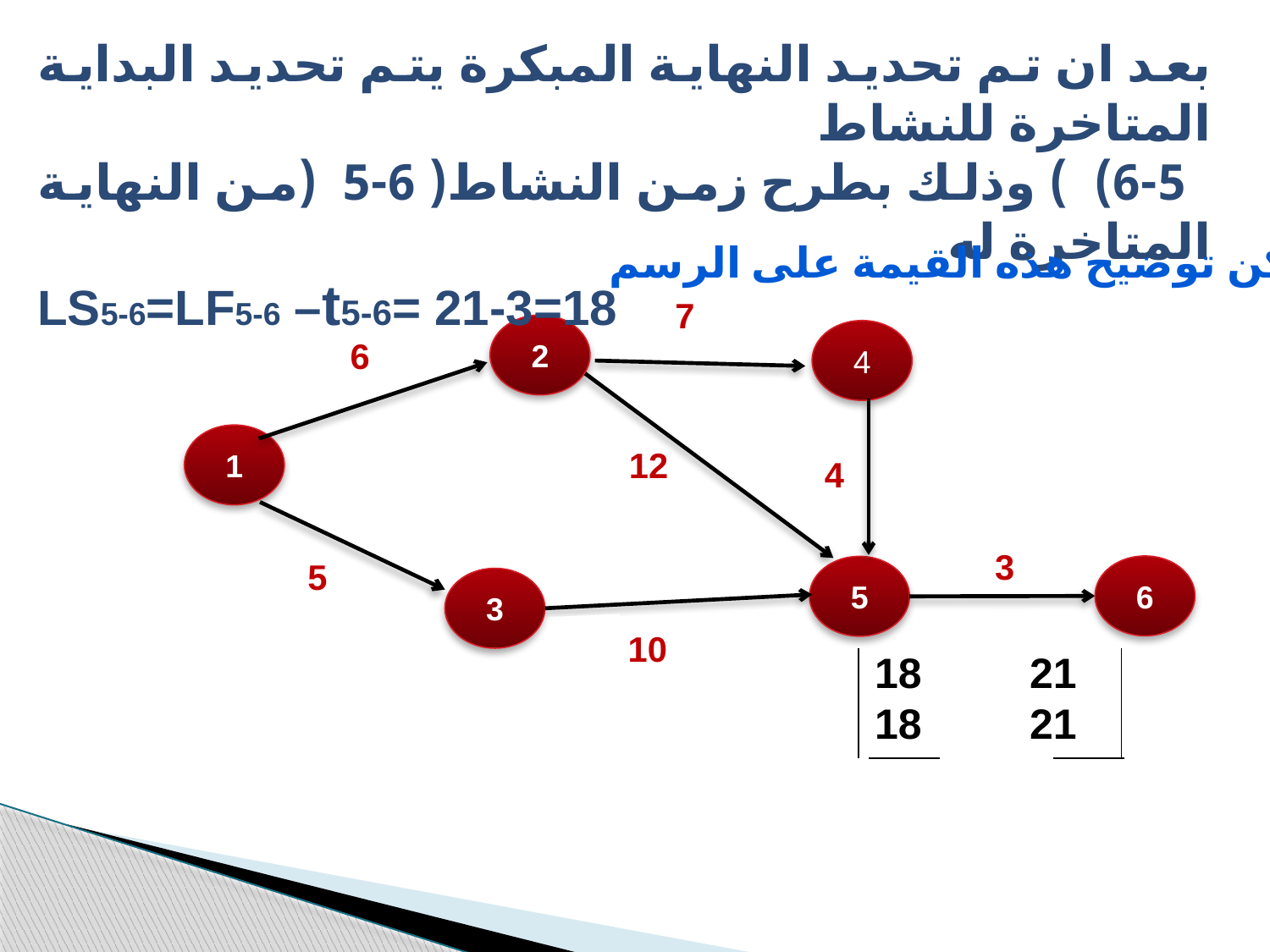

بعد ان تم تحديد النهاية المبكرة يتم تحديد البداية المتاخرة للنشاط
  6-5)  ) وذلك بطرح زمن النشاط( 6-5  (من النهاية المتاخرة له
LS5-6=LF5-6 –t5-6= 21-3=18
ويمكن توضيح هذه القيمة على الرسم
7
2
4
6
1
12
4
3
5
6
5
3

10
18
18
21
21